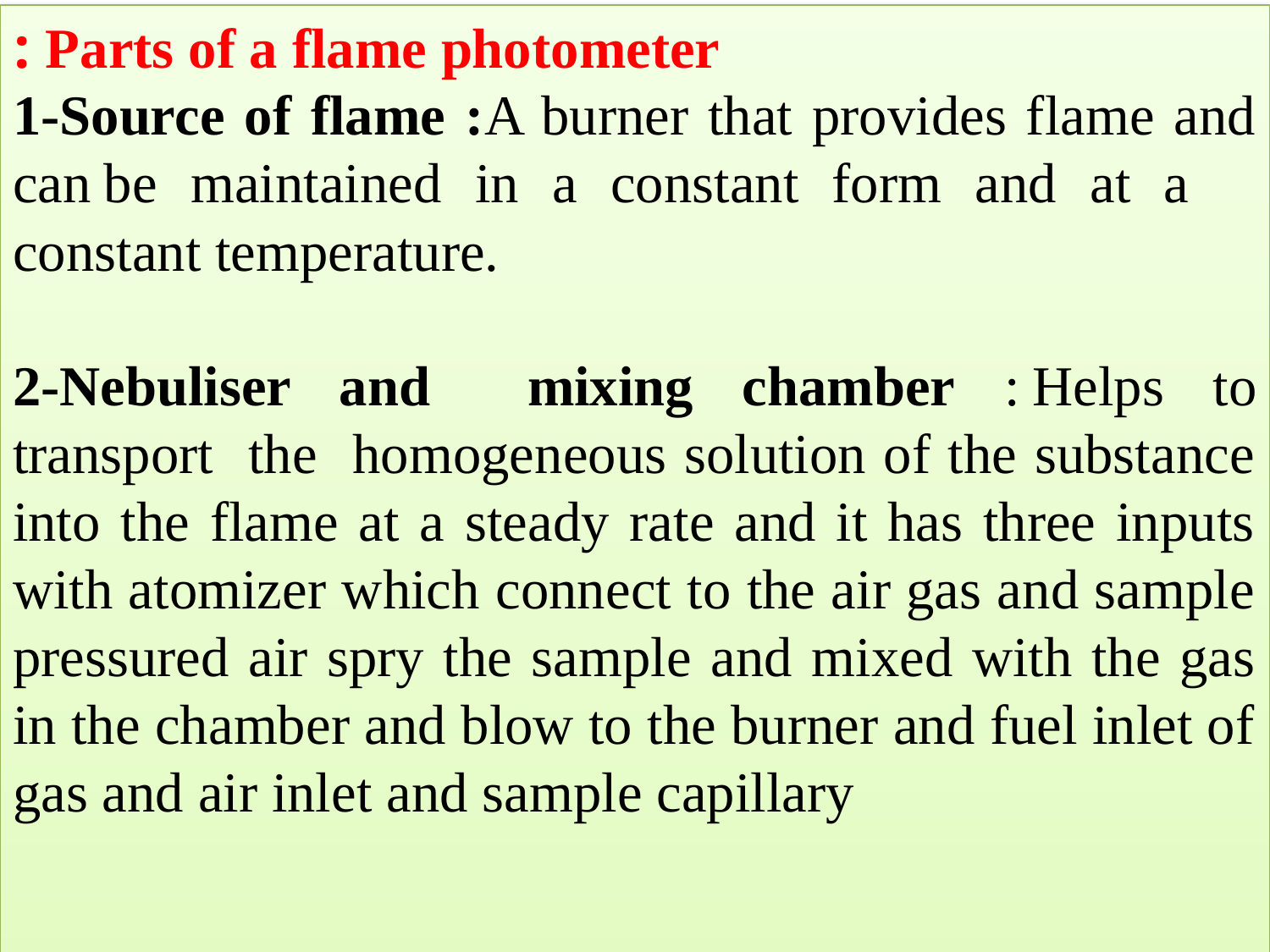

Parts of a flame photometer :
1-Source of flame :A burner that provides flame and can be maintained in a constant form and at a   constant temperature.

2-Nebuliser and  mixing chamber : Helps to transport  the  homogeneous solution of the substance into the flame at a steady rate and it has three inputs with atomizer which connect to the air gas and sample pressured air spry the sample and mixed with the gas in the chamber and blow to the burner and fuel inlet of gas and air inlet and sample capillary